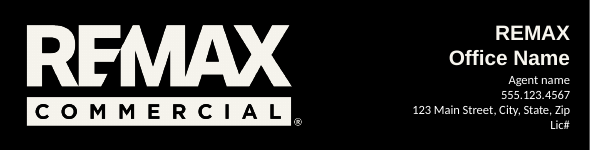

REMAX
Office Name
Agent name
555.123.4567
123 Main Street, City, State, Zip
Lic#